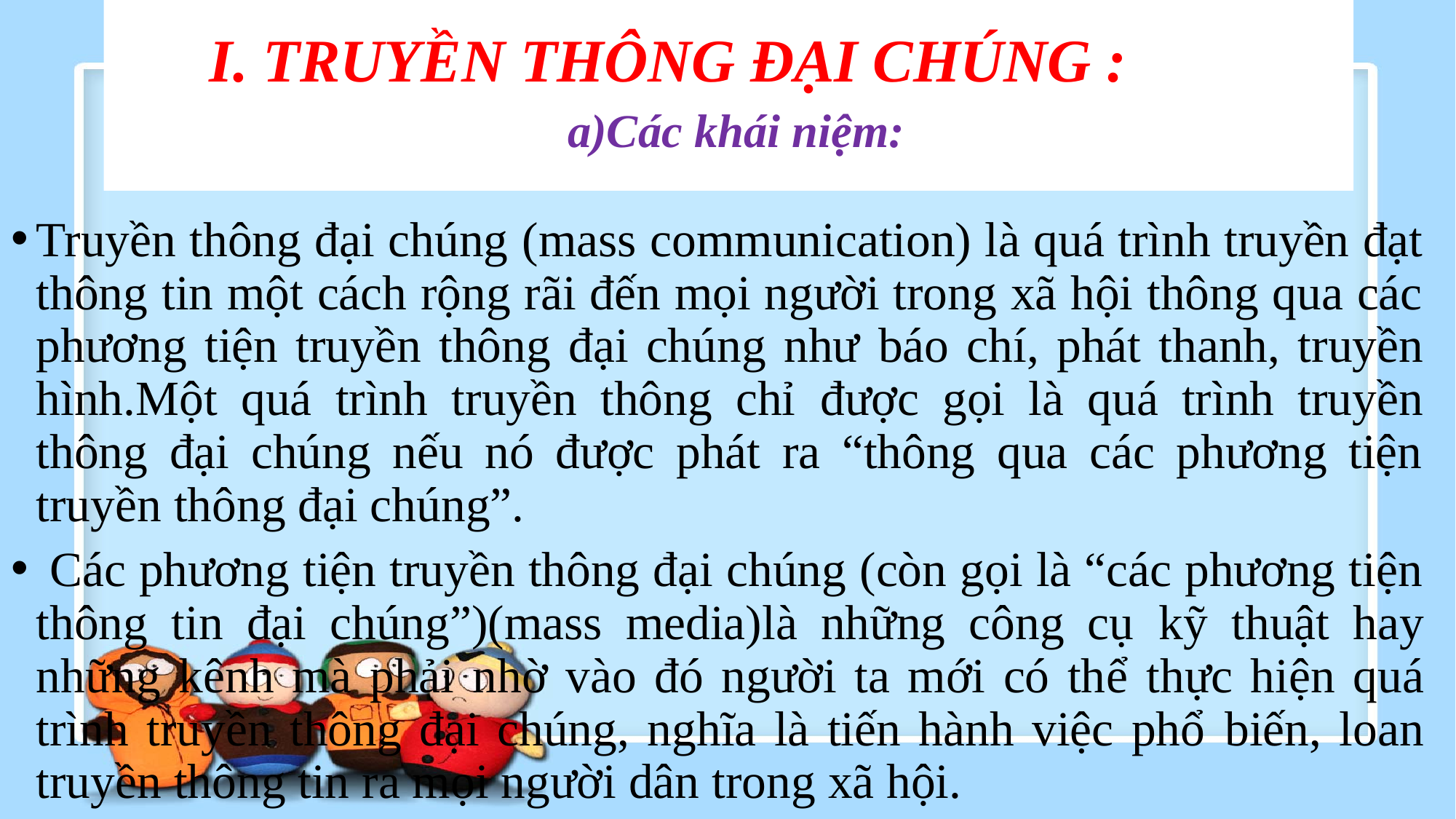

# I. TRUYỀN THÔNG ĐẠI CHÚNG : a)Các khái niệm:
Truyền thông đại chúng (mass communication) là quá trình truyền đạt thông tin một cách rộng rãi đến mọi người trong xã hội thông qua các phương tiện truyền thông đại chúng như báo chí, phát thanh, truyền hình.Một quá trình truyền thông chỉ được gọi là quá trình truyền thông đại chúng nếu nó được phát ra “thông qua các phương tiện truyền thông đại chúng”.
 Các phương tiện truyền thông đại chúng (còn gọi là “các phương tiện thông tin đại chúng”)(mass media)là những công cụ kỹ thuật hay những kênh mà phải nhờ vào đó người ta mới có thể thực hiện quá trình truyền thông đại chúng, nghĩa là tiến hành việc phổ biến, loan truyền thông tin ra mọi người dân trong xã hội.